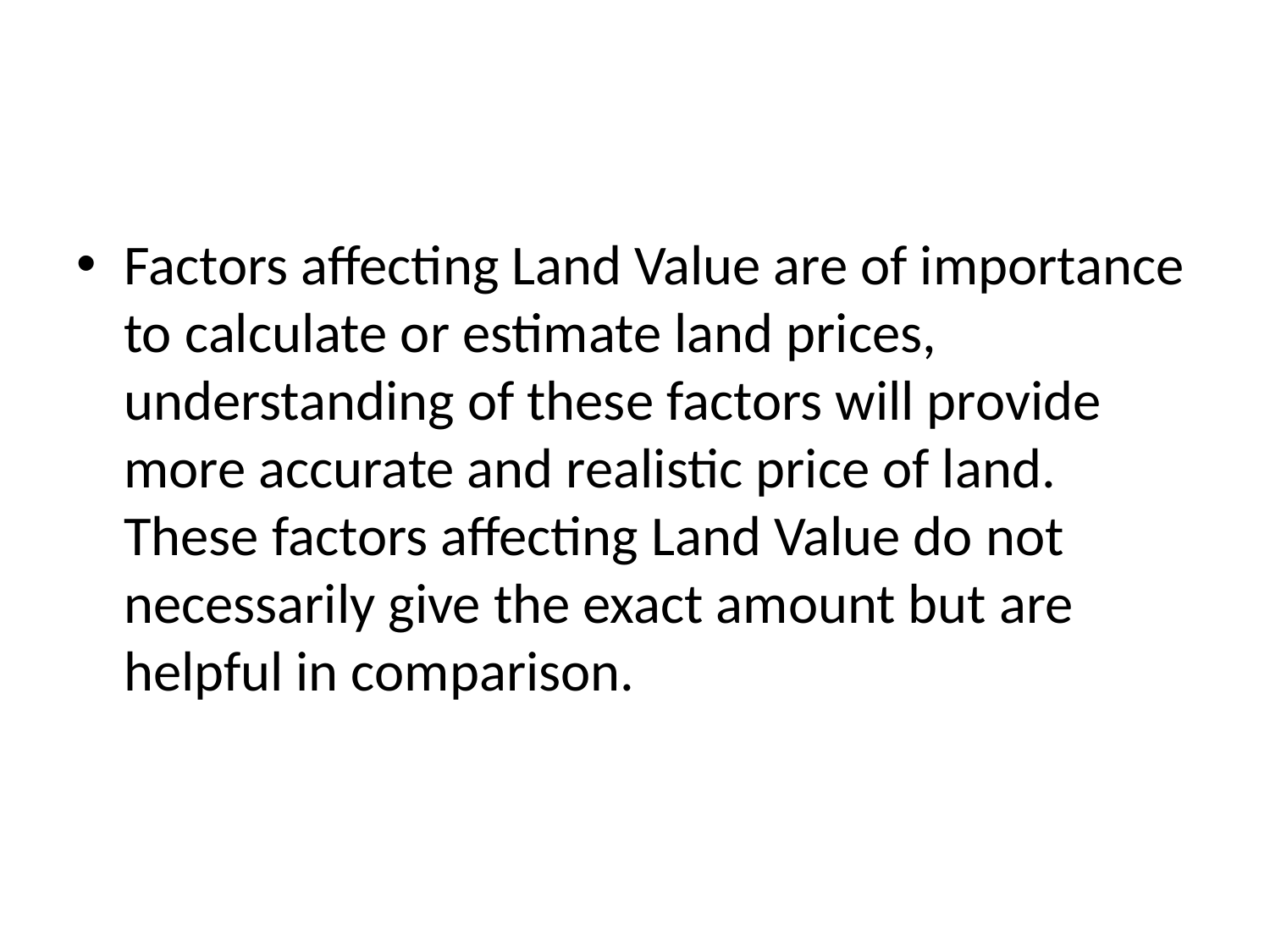

#
Factors affecting Land Value are of importance to calculate or estimate land prices, understanding of these factors will provide more accurate and realistic price of land. These factors affecting Land Value do not necessarily give the exact amount but are helpful in comparison.